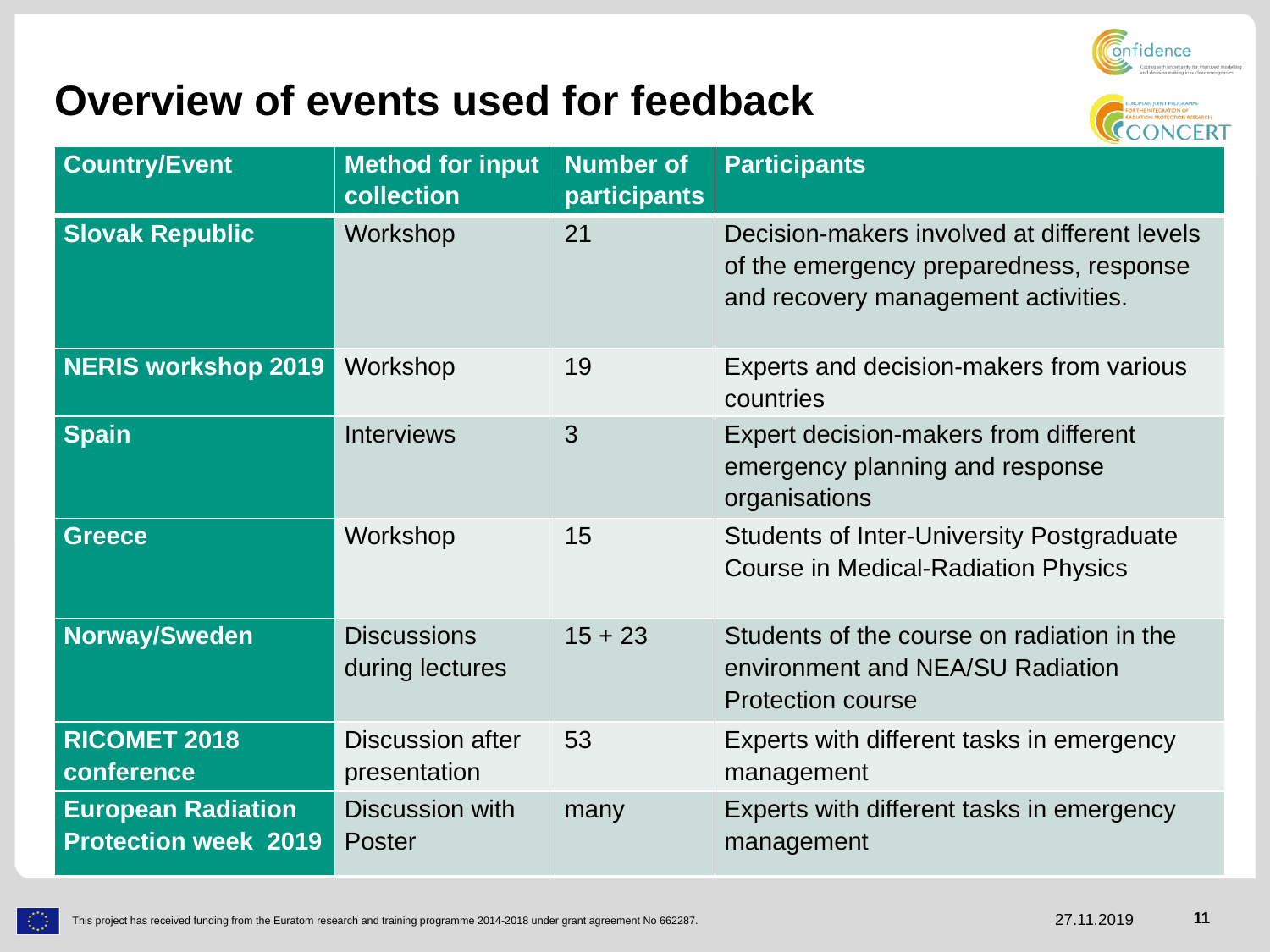

# Overview of events used for feedback
| Country/Event | Method for input collection | Number of participants | Participants |
| --- | --- | --- | --- |
| Slovak Republic | Workshop | 21 | Decision-makers involved at different levels of the emergency preparedness, response and recovery management activities. |
| NERIS workshop 2019 | Workshop | 19 | Experts and decision-makers from various countries |
| Spain | Interviews | 3 | Expert decision-makers from different emergency planning and response organisations |
| Greece | Workshop | 15 | Students of Inter-University Postgraduate Course in Medical-Radiation Physics |
| Norway/Sweden | Discussions during lectures | 15 + 23 | Students of the course on radiation in the environment and NEA/SU Radiation Protection course |
| RICOMET 2018 conference | Discussion after presentation | 53 | Experts with different tasks in emergency management |
| European Radiation Protection week 2019 | Discussion with Poster | many | Experts with different tasks in emergency management |